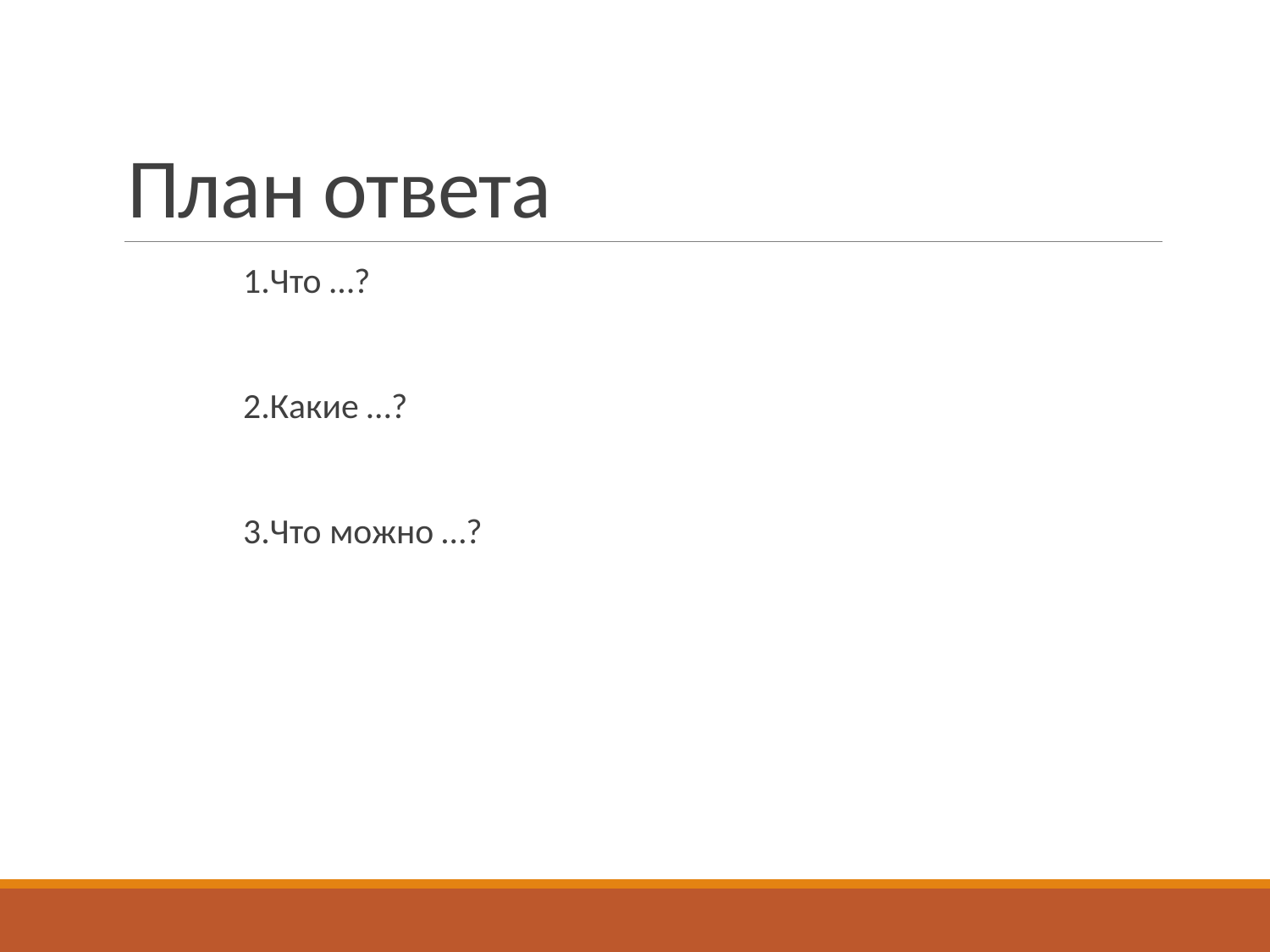

# План ответа
                1.Что …?

                2.Какие …?

                3.Что можно …?